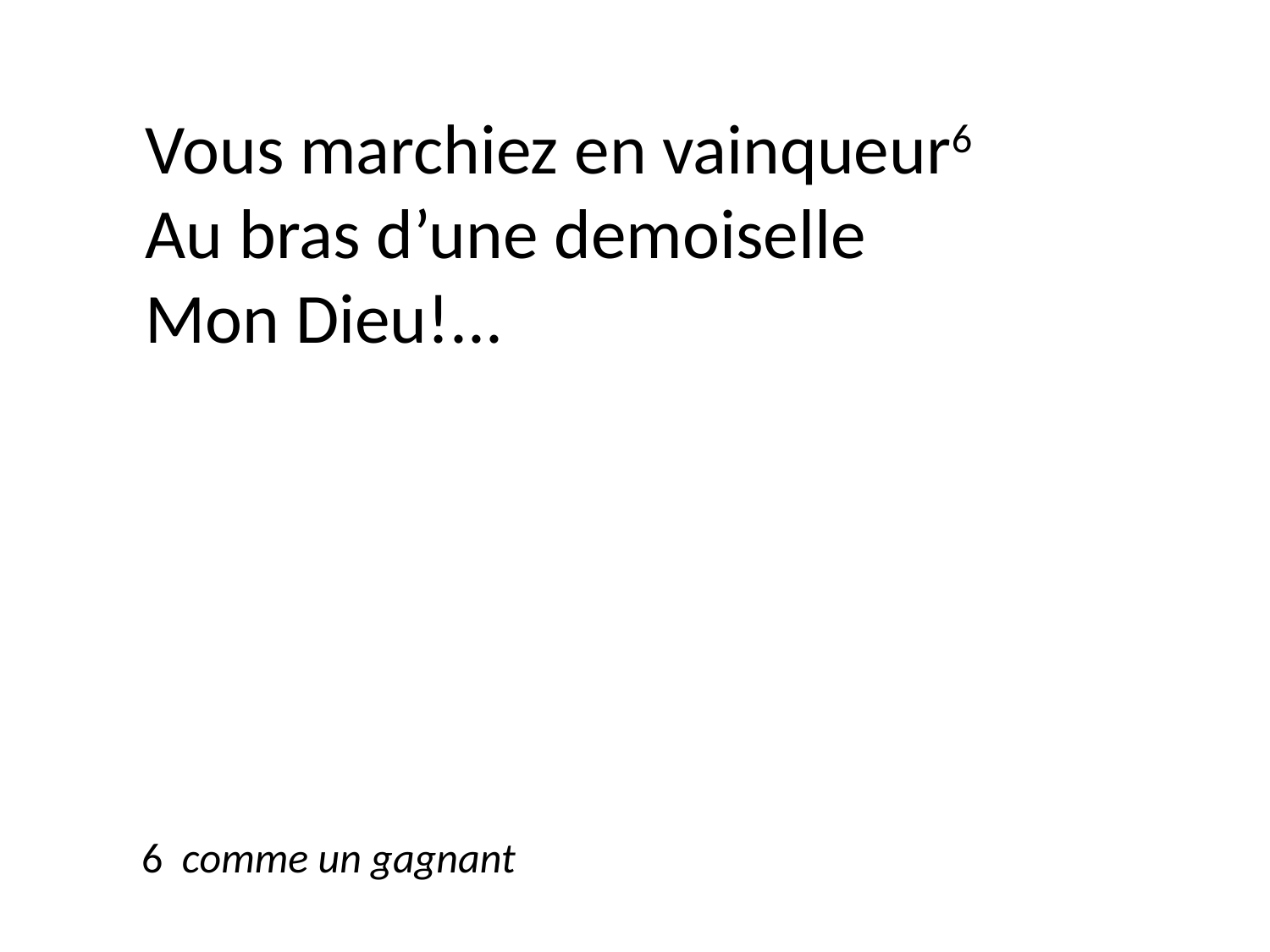

Vous marchiez en vainqueur6
Au bras d’une demoiselle
Mon Dieu!...

6  comme un gagnant